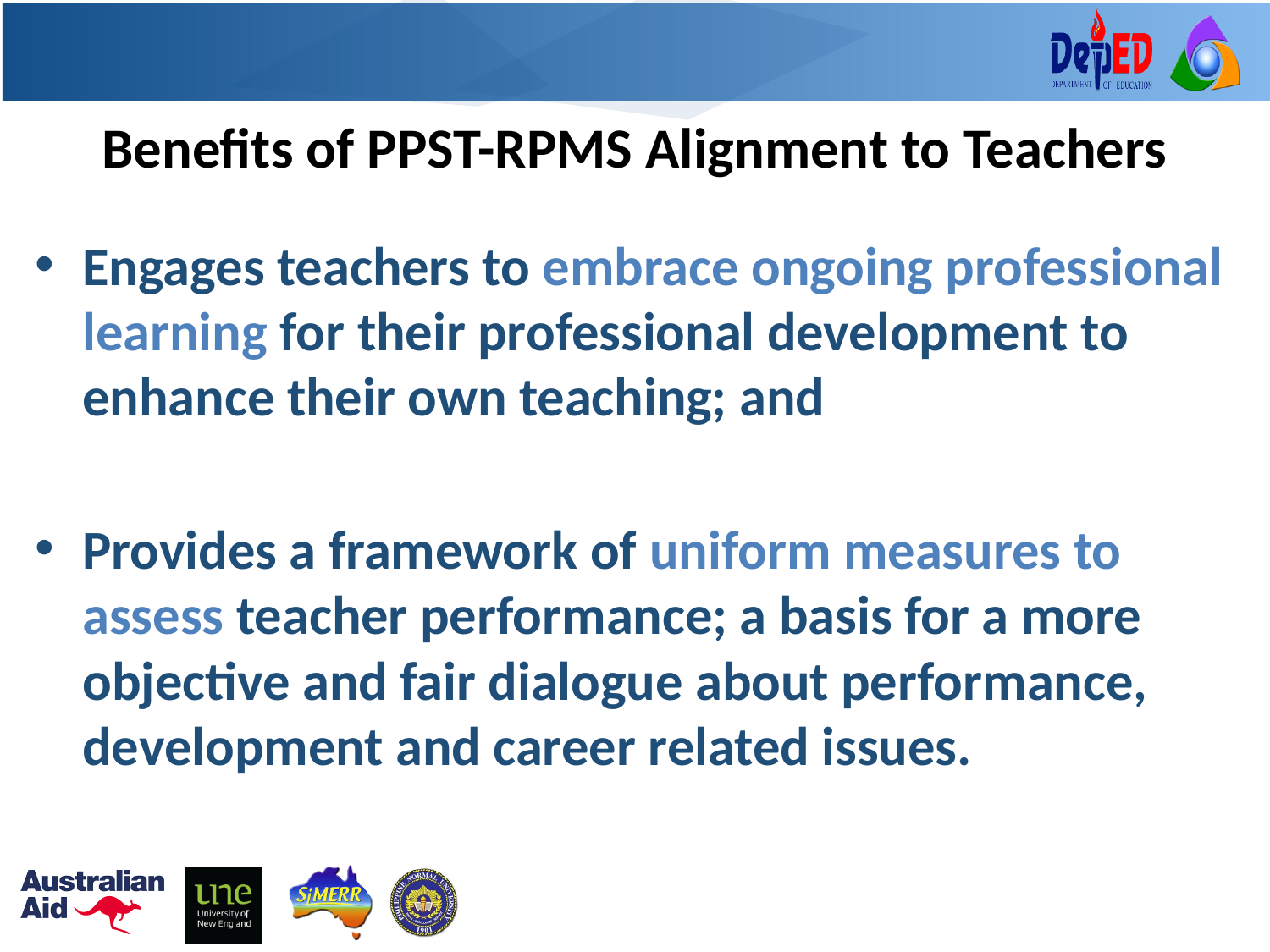

13
# Benefits of PPST-RPMS Alignment to Teachers
Engages teachers to embrace ongoing professional learning for their professional development to enhance their own teaching; and

Provides a framework of uniform measures to assess teacher performance; a basis for a more objective and fair dialogue about performance, development and career related issues.